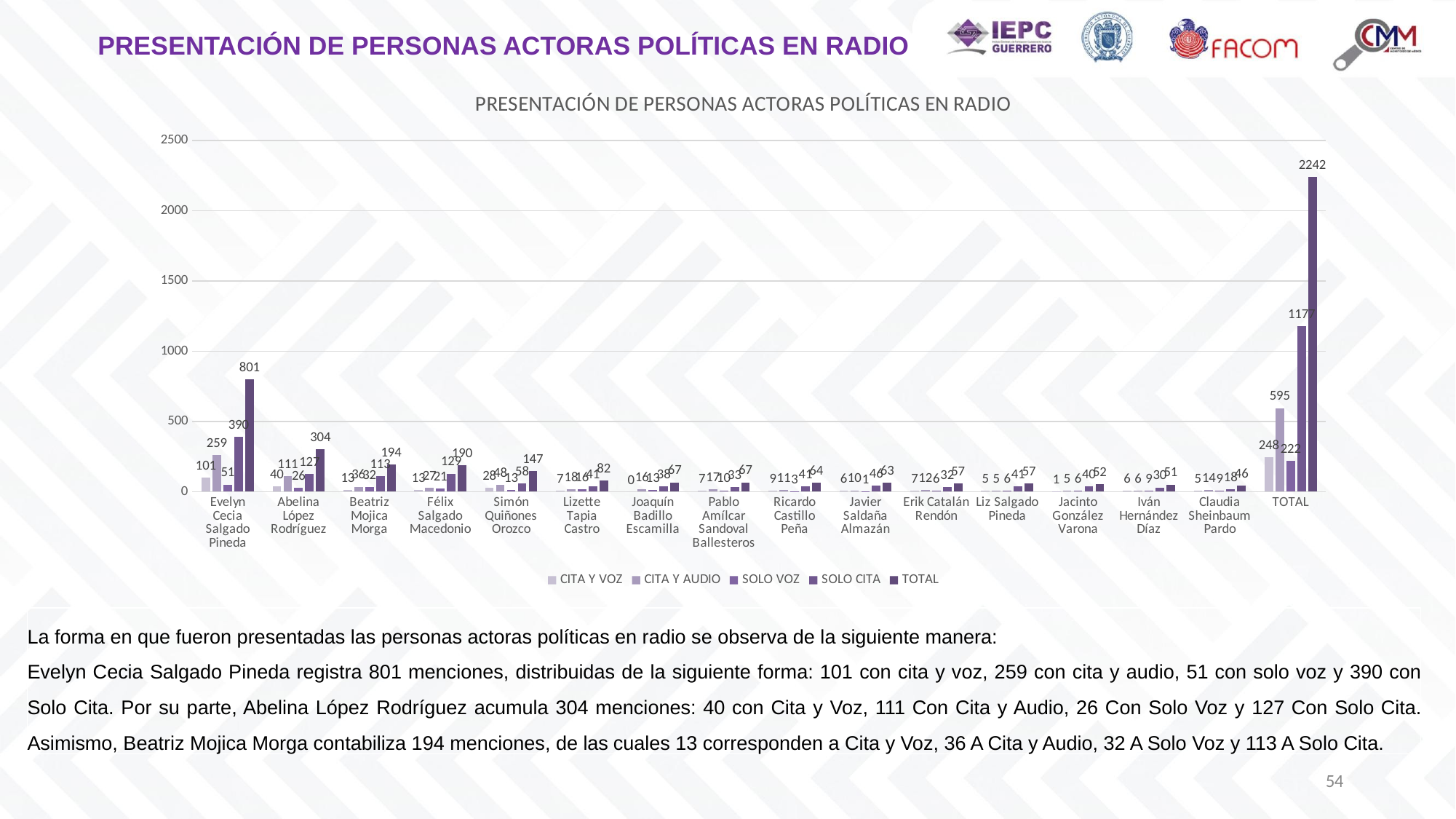

PRESENTACIÓN DE PERSONAS ACTORAS POLÍTICAS EN RADIO

### Chart: PRESENTACIÓN DE PERSONAS ACTORAS POLÍTICAS EN RADIO

| Category | CITA Y VOZ | CITA Y AUDIO | SOLO VOZ | SOLO CITA | TOTAL |
|---|---|---|---|---|---|
| Evelyn Cecia Salgado Pineda | 101.0 | 259.0 | 51.0 | 390.0 | 801.0 |
| Abelina López Rodríguez | 40.0 | 111.0 | 26.0 | 127.0 | 304.0 |
| Beatriz Mojica Morga | 13.0 | 36.0 | 32.0 | 113.0 | 194.0 |
| Félix Salgado Macedonio | 13.0 | 27.0 | 21.0 | 129.0 | 190.0 |
| Simón Quiñones Orozco | 28.0 | 48.0 | 13.0 | 58.0 | 147.0 |
| Lizette Tapia Castro | 7.0 | 18.0 | 16.0 | 41.0 | 82.0 |
| Joaquín Badillo Escamilla | 0.0 | 16.0 | 13.0 | 38.0 | 67.0 |
| Pablo Amílcar Sandoval Ballesteros | 7.0 | 17.0 | 10.0 | 33.0 | 67.0 |
| Ricardo Castillo Peña | 9.0 | 11.0 | 3.0 | 41.0 | 64.0 |
| Javier Saldaña Almazán | 6.0 | 10.0 | 1.0 | 46.0 | 63.0 |
| Erik Catalán Rendón | 7.0 | 12.0 | 6.0 | 32.0 | 57.0 |
| Liz Salgado Pineda | 5.0 | 5.0 | 6.0 | 41.0 | 57.0 |
| Jacinto González Varona | 1.0 | 5.0 | 6.0 | 40.0 | 52.0 |
| Iván Hernández Díaz | 6.0 | 6.0 | 9.0 | 30.0 | 51.0 |
| Claudia Sheinbaum Pardo | 5.0 | 14.0 | 9.0 | 18.0 | 46.0 |
| TOTAL | 248.0 | 595.0 | 222.0 | 1177.0 | 2242.0 |
La forma en que fueron presentadas las personas actoras políticas en radio se observa de la siguiente manera:
Evelyn Cecia Salgado Pineda registra 801 menciones, distribuidas de la siguiente forma: 101 con cita y voz, 259 con cita y audio, 51 con solo voz y 390 con Solo Cita. Por su parte, Abelina López Rodríguez acumula 304 menciones: 40 con Cita y Voz, 111 Con Cita y Audio, 26 Con Solo Voz y 127 Con Solo Cita. Asimismo, Beatriz Mojica Morga contabiliza 194 menciones, de las cuales 13 corresponden a Cita y Voz, 36 A Cita y Audio, 32 A Solo Voz y 113 A Solo Cita.
54